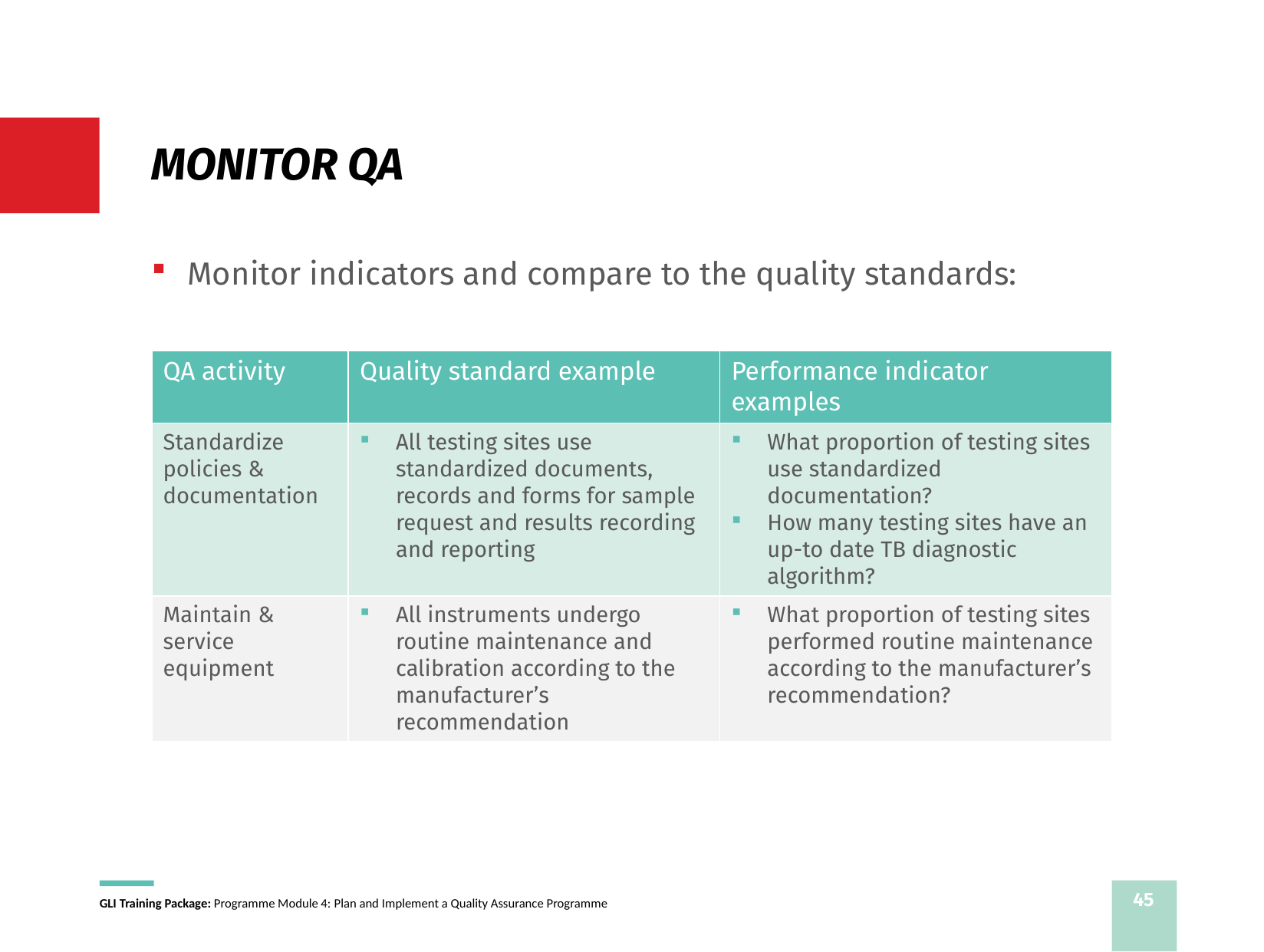

# MONITOR QA
Monitor indicators and compare to the quality standards:

| QA activity | Quality standard example | Performance indicator examples |
| --- | --- | --- |
| Standardize policies & documentation | All testing sites use standardized documents, records and forms for sample request and results recording and reporting | What proportion of testing sites use standardized documentation? How many testing sites have an up-to date TB diagnostic algorithm? |
| Maintain & service equipment | All instruments undergo routine maintenance and calibration according to the manufacturer’s recommendation | What proportion of testing sites performed routine maintenance according to the manufacturer’s recommendation? |